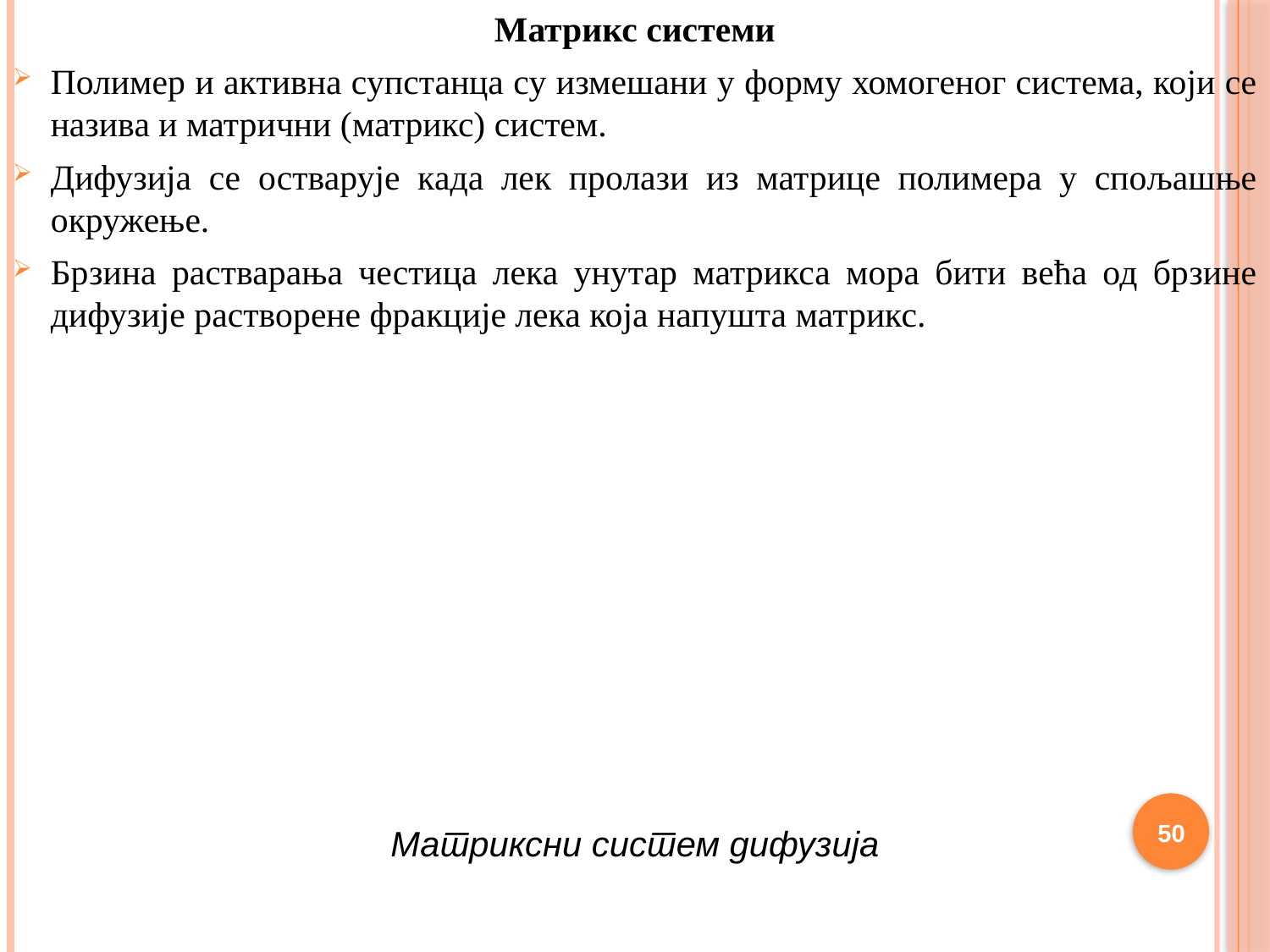

Матрикс системи
Полимер и активна супстанца су измешани у форму хомогеног система, који се назива и матрични (матрикс) систем.
Дифузија се остварује када лек пролази из матрице полимера у спољашње окружење.
Брзина растварања честица лека унутар матрикса мора бити већа од брзине дифузије растворене фракције лека која напушта матрикс.

Матриксни систем дифузија
50